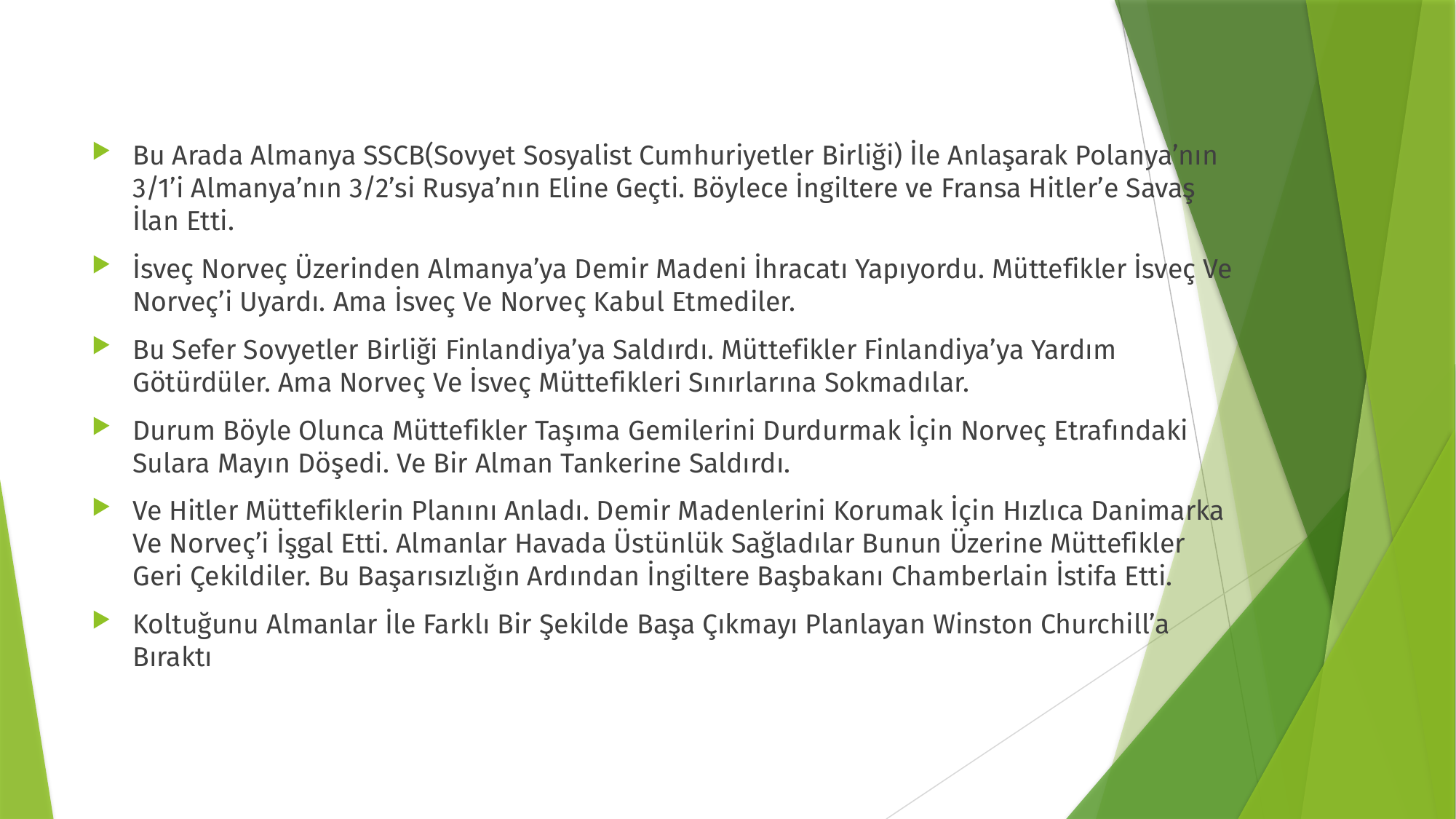

Bu Arada Almanya SSCB(Sovyet Sosyalist Cumhuriyetler Birliği) İle Anlaşarak Polanya’nın 3/1’i Almanya’nın 3/2’si Rusya’nın Eline Geçti. Böylece İngiltere ve Fransa Hitler’e Savaş İlan Etti.
İsveç Norveç Üzerinden Almanya’ya Demir Madeni İhracatı Yapıyordu. Müttefikler İsveç Ve Norveç’i Uyardı. Ama İsveç Ve Norveç Kabul Etmediler.
Bu Sefer Sovyetler Birliği Finlandiya’ya Saldırdı. Müttefikler Finlandiya’ya Yardım Götürdüler. Ama Norveç Ve İsveç Müttefikleri Sınırlarına Sokmadılar.
Durum Böyle Olunca Müttefikler Taşıma Gemilerini Durdurmak İçin Norveç Etrafındaki Sulara Mayın Döşedi. Ve Bir Alman Tankerine Saldırdı.
Ve Hitler Müttefiklerin Planını Anladı. Demir Madenlerini Korumak İçin Hızlıca Danimarka Ve Norveç’i İşgal Etti. Almanlar Havada Üstünlük Sağladılar Bunun Üzerine Müttefikler Geri Çekildiler. Bu Başarısızlığın Ardından İngiltere Başbakanı Chamberlain İstifa Etti.
Koltuğunu Almanlar İle Farklı Bir Şekilde Başa Çıkmayı Planlayan Winston Churchill’a Bıraktı